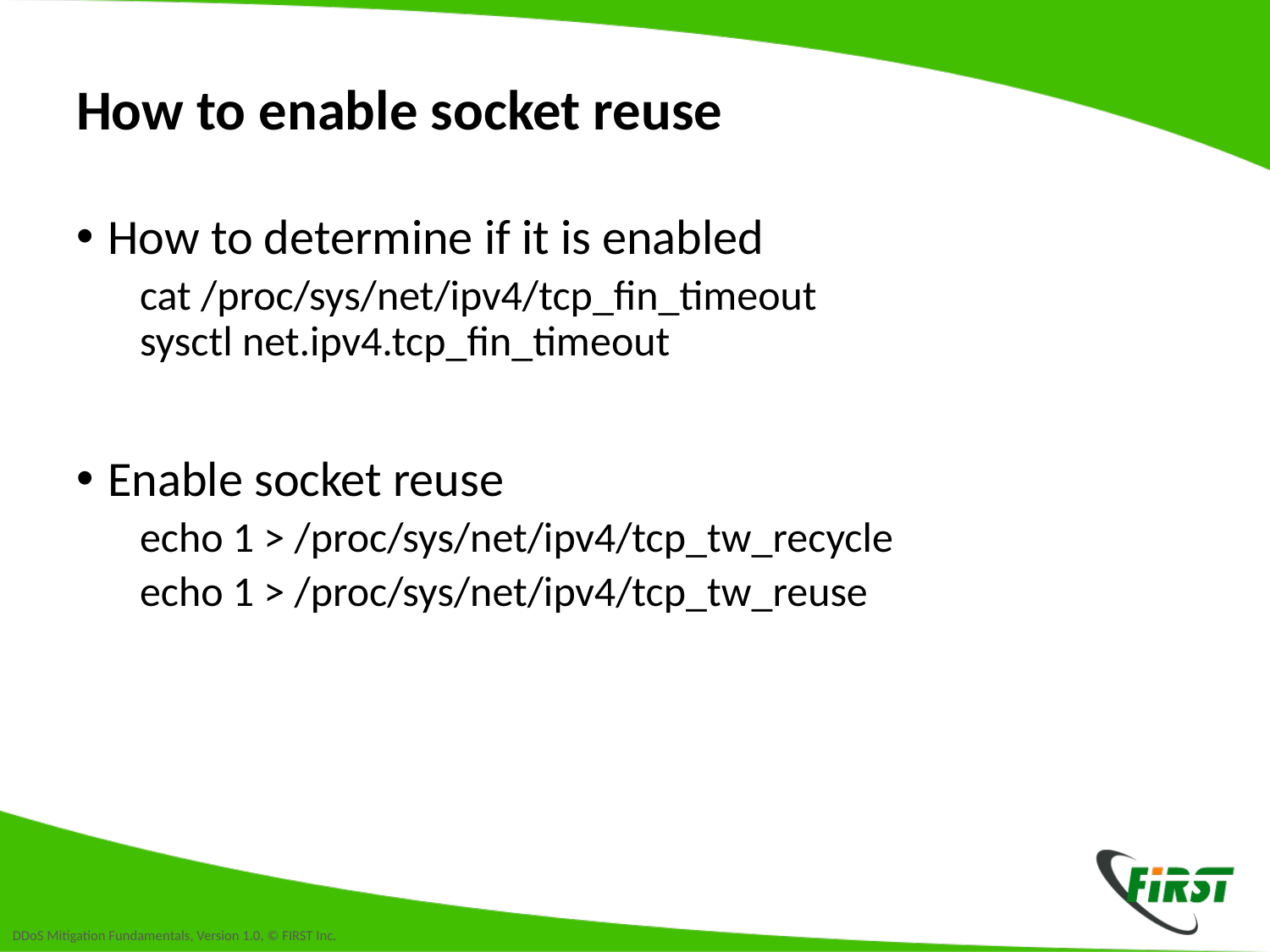

# How to enable socket reuse
How to determine if it is enabled
cat /proc/sys/net/ipv4/tcp_fin_timeout
sysctl net.ipv4.tcp_fin_timeout

Enable socket reuse
echo 1 > /proc/sys/net/ipv4/tcp_tw_recycle
echo 1 > /proc/sys/net/ipv4/tcp_tw_reuse